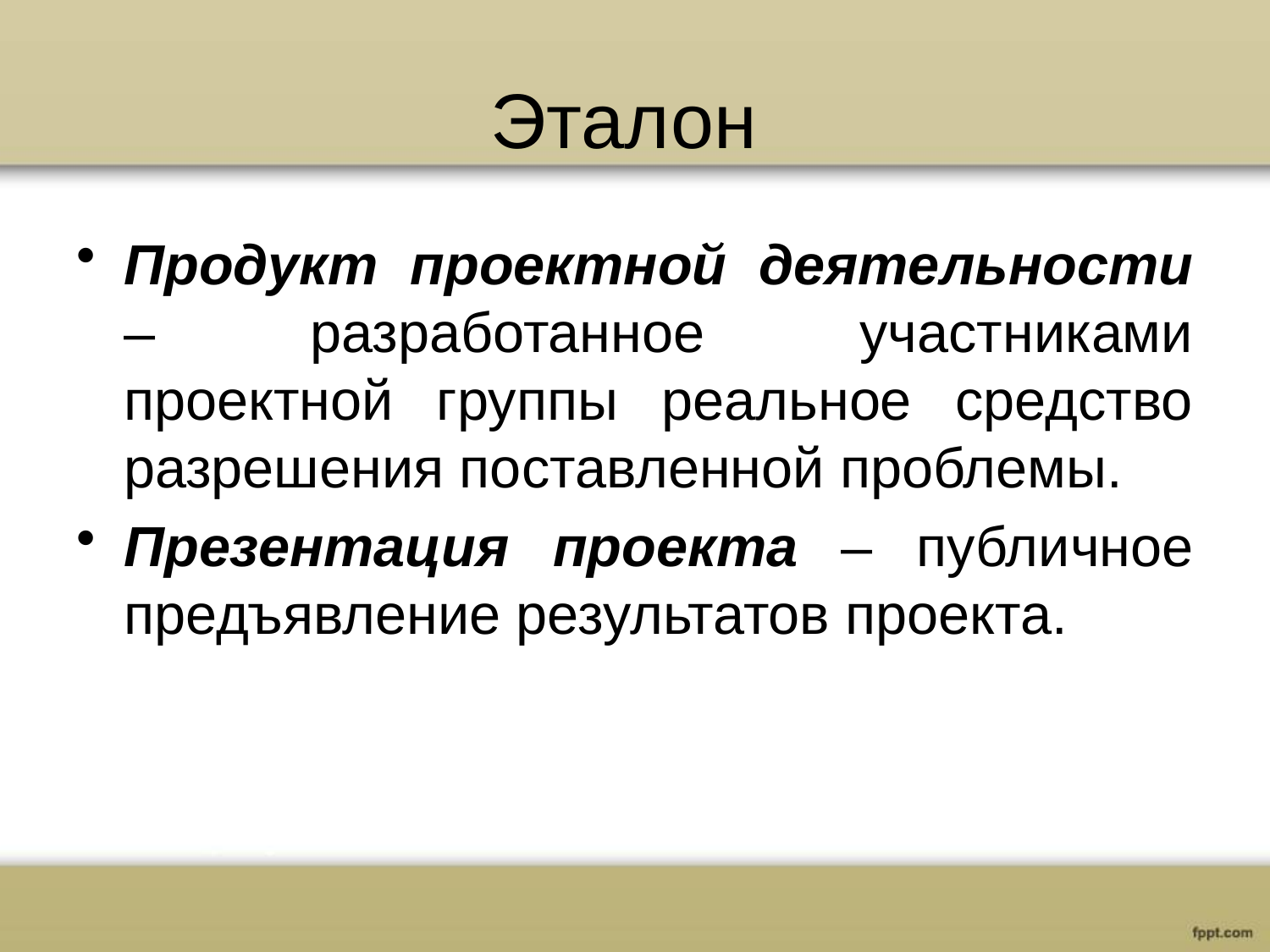

# Эталон
Продукт проектной деятельности – разработанное участниками проектной группы реальное средство разрешения поставленной проблемы.
Презентация проекта – публичное предъявление результатов проекта.